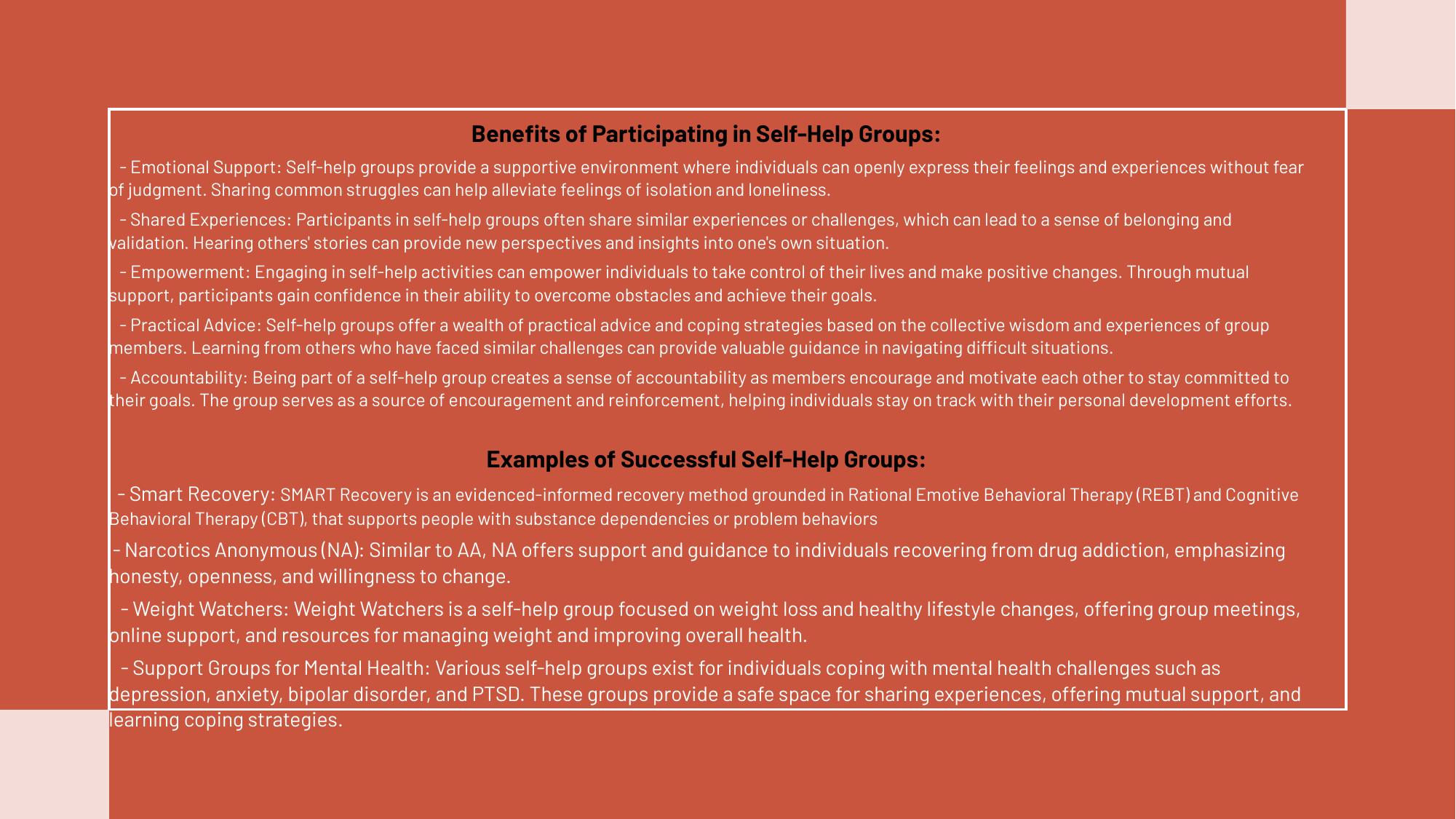

Benefits of Participating in Self-Help Groups:
   - Emotional Support: Self-help groups provide a supportive environment where individuals can openly express their feelings and experiences without fear of judgment. Sharing common struggles can help alleviate feelings of isolation and loneliness.
   - Shared Experiences: Participants in self-help groups often share similar experiences or challenges, which can lead to a sense of belonging and validation. Hearing others' stories can provide new perspectives and insights into one's own situation.
   - Empowerment: Engaging in self-help activities can empower individuals to take control of their lives and make positive changes. Through mutual support, participants gain confidence in their ability to overcome obstacles and achieve their goals.
   - Practical Advice: Self-help groups offer a wealth of practical advice and coping strategies based on the collective wisdom and experiences of group members. Learning from others who have faced similar challenges can provide valuable guidance in navigating difficult situations.
   - Accountability: Being part of a self-help group creates a sense of accountability as members encourage and motivate each other to stay committed to their goals. The group serves as a source of encouragement and reinforcement, helping individuals stay on track with their personal development efforts.

Examples of Successful Self-Help Groups:
   - Smart Recovery: SMART Recovery is an evidenced-informed recovery method grounded in Rational Emotive Behavioral Therapy (REBT) and Cognitive Behavioral Therapy (CBT), that supports people with substance dependencies or problem behaviors
 - Narcotics Anonymous (NA): Similar to AA, NA offers support and guidance to individuals recovering from drug addiction, emphasizing honesty, openness, and willingness to change.
   - Weight Watchers: Weight Watchers is a self-help group focused on weight loss and healthy lifestyle changes, offering group meetings, online support, and resources for managing weight and improving overall health.
   - Support Groups for Mental Health: Various self-help groups exist for individuals coping with mental health challenges such as depression, anxiety, bipolar disorder, and PTSD. These groups provide a safe space for sharing experiences, offering mutual support, and learning coping strategies.